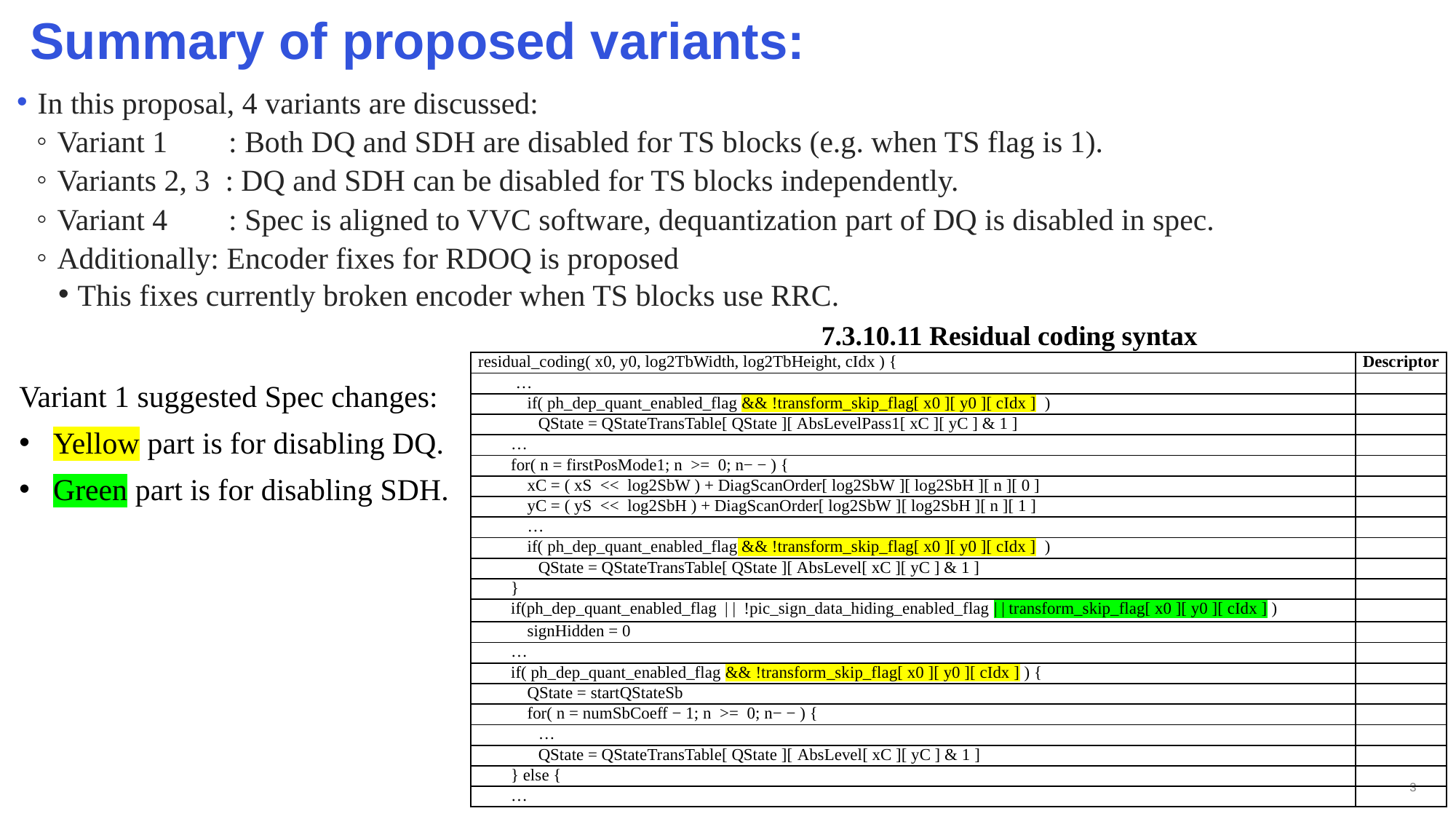

Summary of proposed variants:
In this proposal, 4 variants are discussed:
Variant 1        : Both DQ and SDH are disabled for TS blocks (e.g. when TS flag is 1).
Variants 2, 3  : DQ and SDH can be disabled for TS blocks independently.
Variant 4        : Spec is aligned to VVC software, dequantization part of DQ is disabled in spec.
Additionally: Encoder fixes for RDOQ is proposed
This fixes currently broken encoder when TS blocks use RRC.
7.3.10.11 Residual coding syntax
| residual\_coding( x0, y0, log2TbWidth, log2TbHeight, cIdx ) { | Descriptor |
| --- | --- |
| … |  |
| if( ph\_dep\_quant\_enabled\_flag && !transform\_skip\_flag[ x0 ][ y0 ][ cIdx ] ) |  |
| QState = QStateTransTable[ QState ][ AbsLevelPass1[ xC ][ yC ] & 1 ] |  |
| … |  |
| for( n = firstPosMode1; n >= 0; n− − ) { |  |
| xC = ( xS << log2SbW ) + DiagScanOrder[ log2SbW ][ log2SbH ][ n ][ 0 ] |  |
| yC = ( yS << log2SbH ) + DiagScanOrder[ log2SbW ][ log2SbH ][ n ][ 1 ] |  |
| … |  |
| if( ph\_dep\_quant\_enabled\_flag && !transform\_skip\_flag[ x0 ][ y0 ][ cIdx ] ) |  |
| QState = QStateTransTable[ QState ][ AbsLevel[ xC ][ yC ] & 1 ] |  |
| } |  |
| if(ph\_dep\_quant\_enabled\_flag | | !pic\_sign\_data\_hiding\_enabled\_flag | | transform\_skip\_flag[ x0 ][ y0 ][ cIdx ] ) |  |
| signHidden = 0 |  |
| … |  |
| if( ph\_dep\_quant\_enabled\_flag && !transform\_skip\_flag[ x0 ][ y0 ][ cIdx ] ) { |  |
| QState = startQStateSb |  |
| for( n = numSbCoeff − 1; n >= 0; n− − ) { |  |
| … |  |
| QState = QStateTransTable[ QState ][ AbsLevel[ xC ][ yC ] & 1 ] |  |
| } else { |  |
| … |  |
Variant 1 suggested Spec changes:
Yellow part is for disabling DQ.
Green part is for disabling SDH.